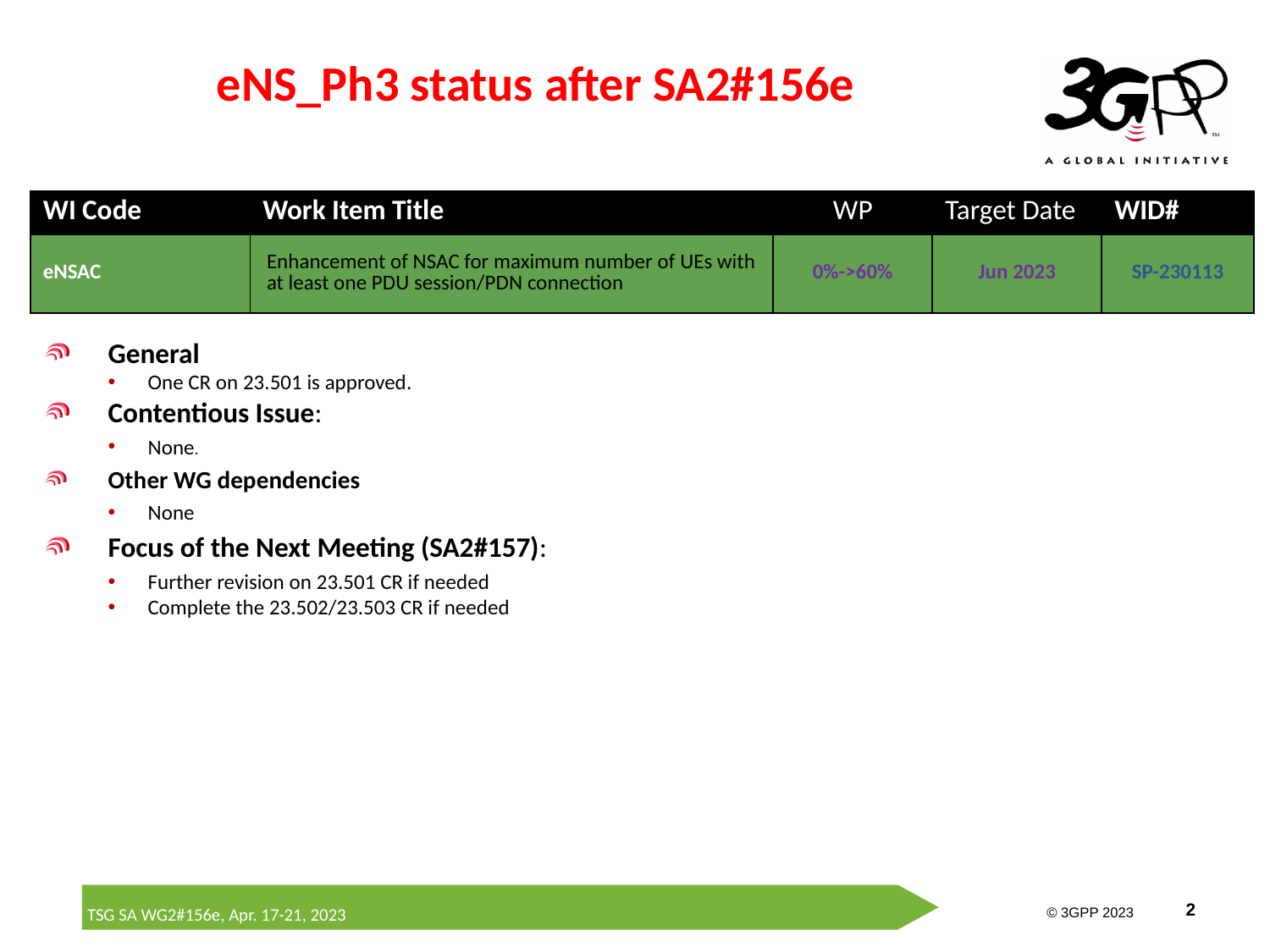

# eNS_Ph3 status after SA2#156e
| WI Code | Work Item Title | WP | Target Date | WID# |
| --- | --- | --- | --- | --- |
| eNSAC | Enhancement of NSAC for maximum number of UEs with at least one PDU session/PDN connection | 0%->60% | Jun 2023 | SP-230113 |
General
One CR on 23.501 is approved.
Contentious Issue:
None.
Other WG dependencies
None
Focus of the Next Meeting (SA2#157):
Further revision on 23.501 CR if needed
Complete the 23.502/23.503 CR if needed